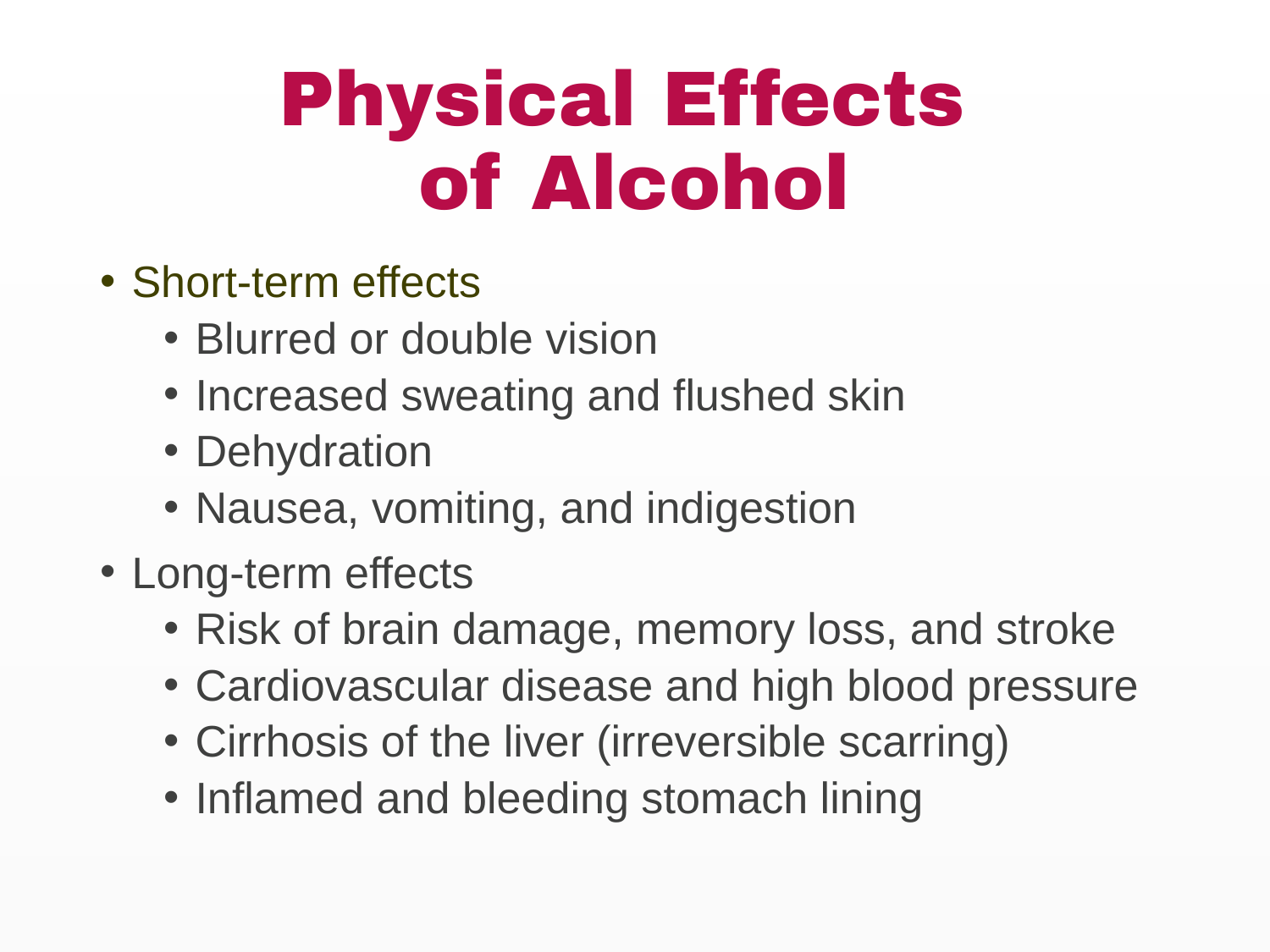

# Physical Effects of Alcohol
Short-term effects
Blurred or double vision
Increased sweating and flushed skin
Dehydration
Nausea, vomiting, and indigestion
Long-term effects
Risk of brain damage, memory loss, and stroke
Cardiovascular disease and high blood pressure
Cirrhosis of the liver (irreversible scarring)
Inflamed and bleeding stomach lining